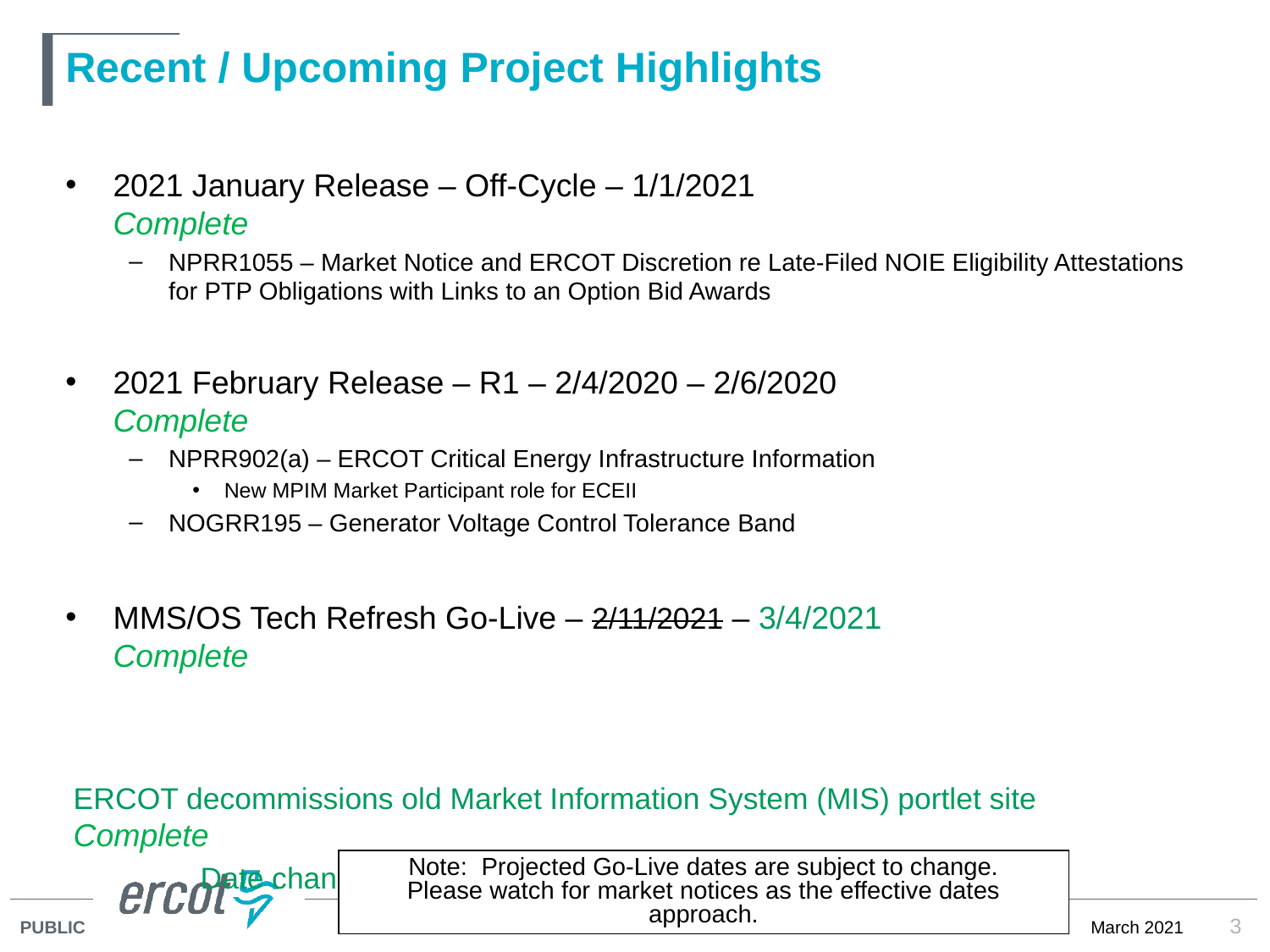

# Recent / Upcoming Project Highlights
2021 January Release – Off-Cycle – 1/1/2021	Complete
NPRR1055 – Market Notice and ERCOT Discretion re Late-Filed NOIE Eligibility Attestations for PTP Obligations with Links to an Option Bid Awards

2021 February Release – R1 – 2/4/2020 – 2/6/2020	 Complete
NPRR902(a) – ERCOT Critical Energy Infrastructure Information
New MPIM Market Participant role for ECEII
NOGRR195 – Generator Voltage Control Tolerance Band

MMS/OS Tech Refresh Go-Live – 2/11/2021 – 3/4/2021	 Complete

ERCOT decommissions old Market Information System (MIS) portlet site	 Complete
	Date changed to 2/24/2021

NPRR902 – ERCOT Critical Energy Infrastructure Information workshop canceled
	Reschedule date TBD
Note:  Projected Go-Live dates are subject to change.
Please watch for market notices as the effective dates approach.
3